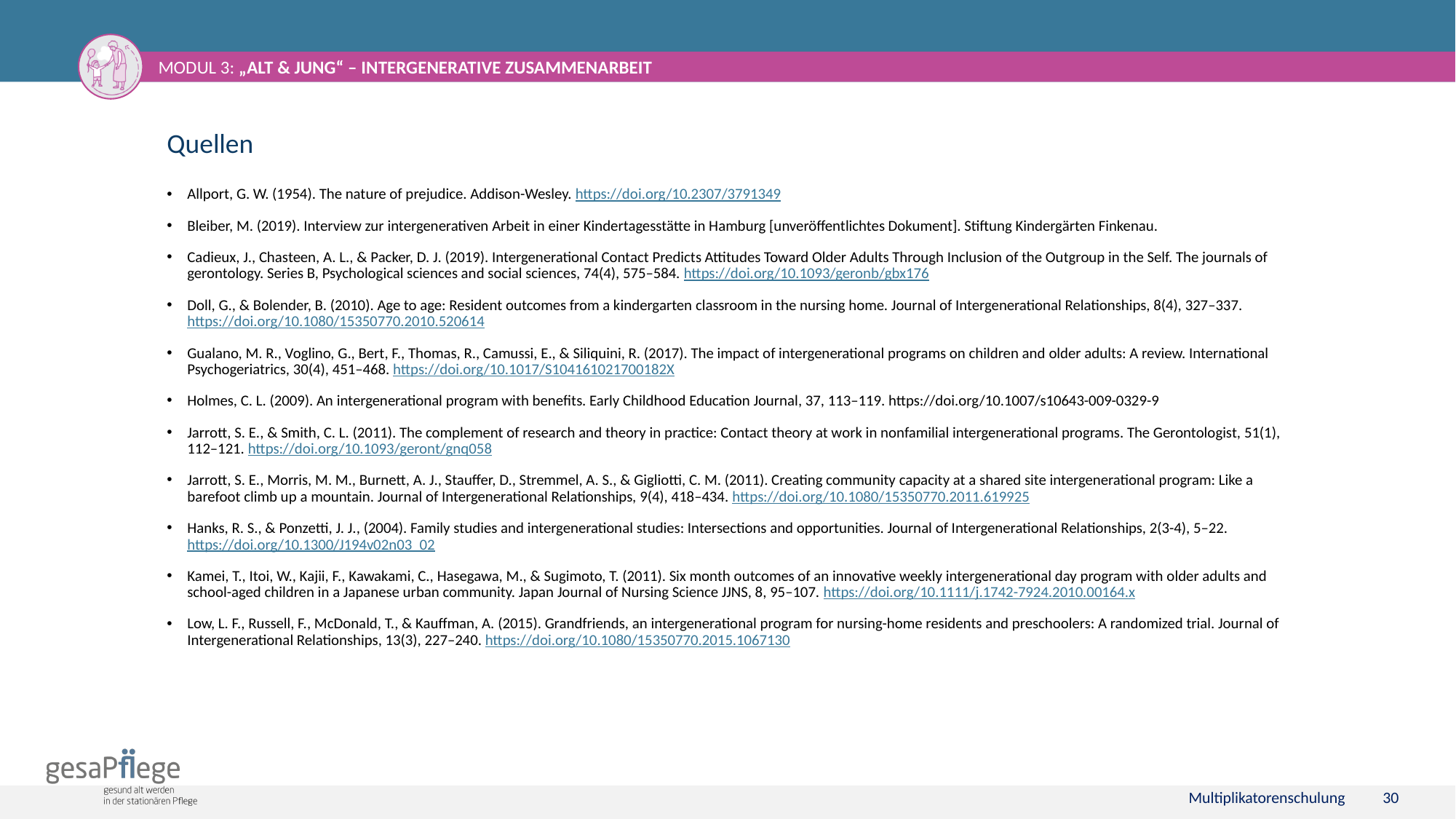

Allport, G. W. (1954). The nature of prejudice. Addison-Wesley. https://doi.org/10.2307/3791349
Bleiber, M. (2019). Interview zur intergenerativen Arbeit in einer Kindertagesstätte in Hamburg [unveröffentlichtes Dokument]. Stiftung Kindergärten Finkenau.
Cadieux, J., Chasteen, A. L., & Packer, D. J. (2019). Intergenerational Contact Predicts Attitudes Toward Older Adults Through Inclusion of the Outgroup in the Self. The journals of gerontology. Series B, Psychological sciences and social sciences, 74(4), 575–584. https://doi.org/10.1093/geronb/gbx176
Doll, G., & Bolender, B. (2010). Age to age: Resident outcomes from a kindergarten classroom in the nursing home. Journal of Intergenerational Relationships, 8(4), 327–337. https://doi.org/10.1080/15350770.2010.520614
Gualano, M. R., Voglino, G., Bert, F., Thomas, R., Camussi, E., & Siliquini, R. (2017). The impact of intergenerational programs on children and older adults: A review. International Psychogeriatrics, 30(4), 451–468. https://doi.org/10.1017/S104161021700182X
Holmes, C. L. (2009). An intergenerational program with benefits. Early Childhood Education Journal, 37, 113–119. https://doi.org/10.1007/s10643-009-0329-9
Jarrott, S. E., & Smith, C. L. (2011). The complement of research and theory in practice: Contact theory at work in nonfamilial intergenerational programs. The Gerontologist, 51(1), 112–121. https://doi.org/10.1093/geront/gnq058
Jarrott, S. E., Morris, M. M., Burnett, A. J., Stauffer, D., Stremmel, A. S., & Gigliotti, C. M. (2011). Creating community capacity at a shared site intergenerational program: Like a barefoot climb up a mountain. Journal of Intergenerational Relationships, 9(4), 418–434. https://doi.org/10.1080/15350770.2011.619925
Hanks, R. S., & Ponzetti, J. J., (2004). Family studies and intergenerational studies: Intersections and opportunities. Journal of Intergenerational Relationships, 2(3-4), 5–22. https://doi.org/10.1300/J194v02n03_02
Kamei, T., Itoi, W., Kajii, F., Kawakami, C., Hasegawa, M., & Sugimoto, T. (2011). Six month outcomes of an innovative weekly intergenerational day program with older adults and school-aged children in a Japanese urban community. Japan Journal of Nursing Science JJNS, 8, 95–107. https://doi.org/10.1111/j.1742-7924.2010.00164.x
Low, L. F., Russell, F., McDonald, T., & Kauffman, A. (2015). Grandfriends, an intergenerational program for nursing-home residents and preschoolers: A randomized trial. Journal of Intergenerational Relationships, 13(3), 227–240. https://doi.org/10.1080/15350770.2015.1067130

Multiplikatorenschulung
30